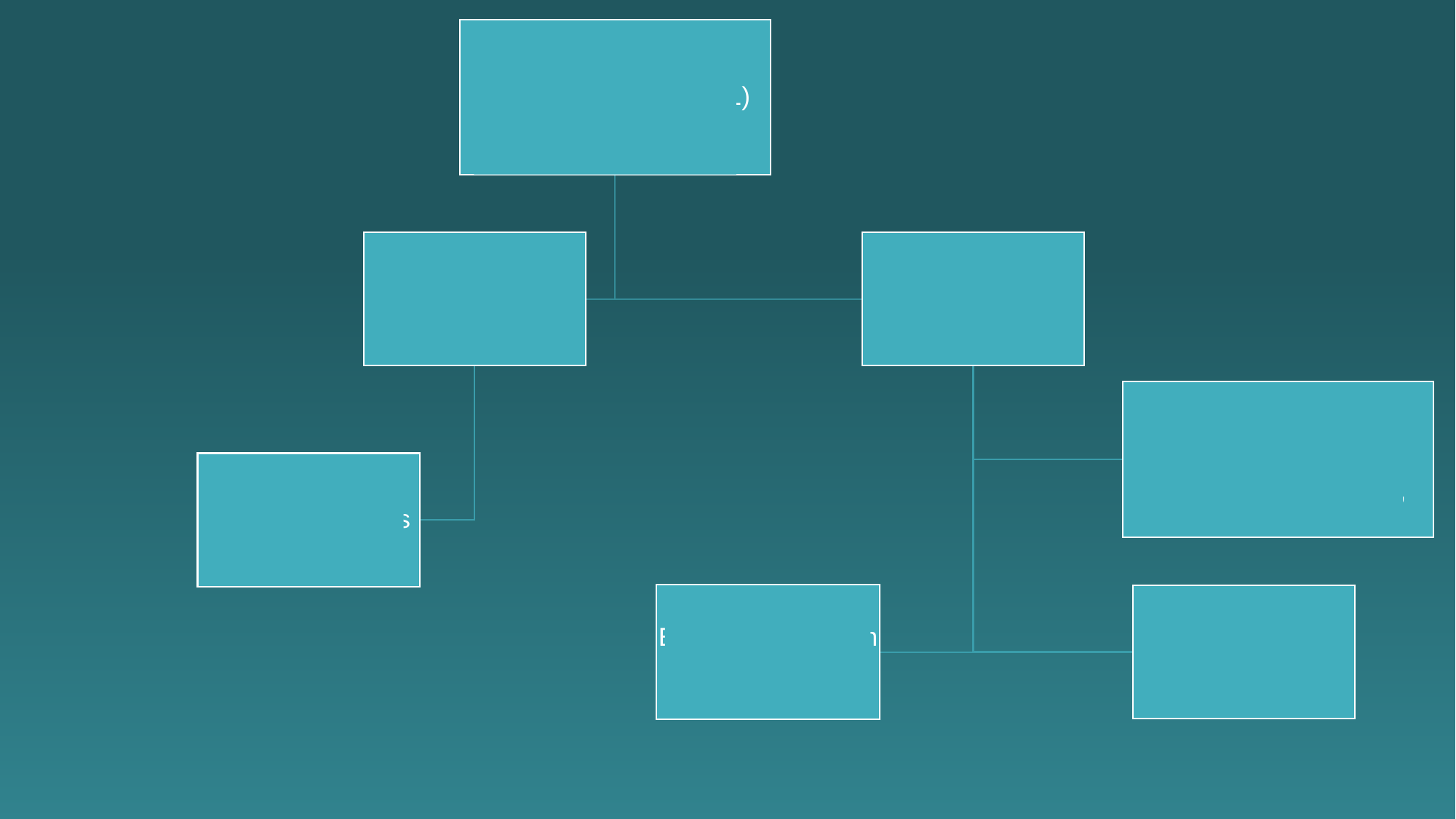

Accessed Data (n=101)
Excluded Data (n=8)
Lack of Keywords
Eligible Data (n=93)
Keywords:
fear, stress, trauma, exhaustion, pressure, isolated, PTSD, angry, overwhelmed, death
Experienced Death (n=67)
No Mention of Death (n=26)